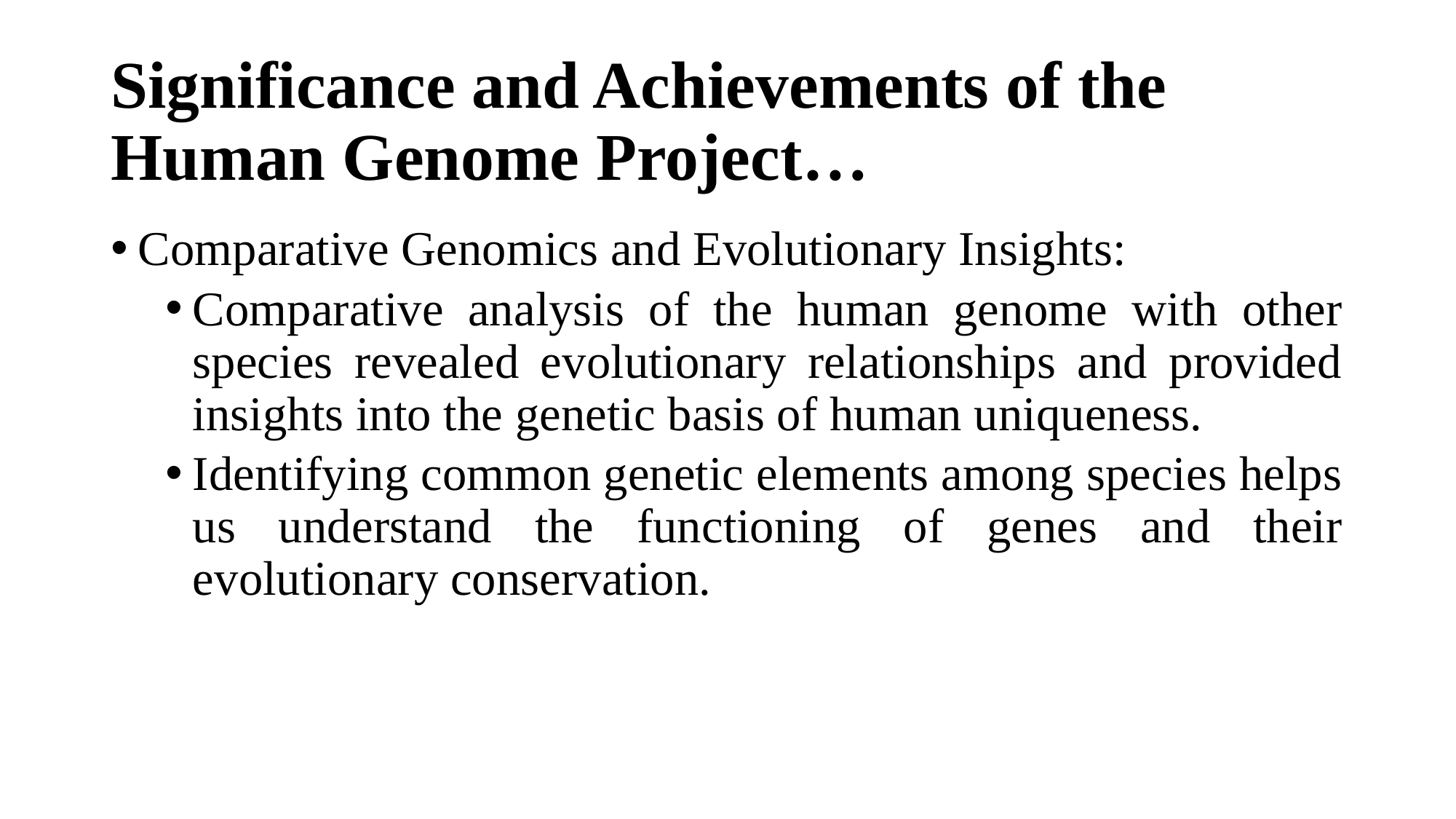

# Significance and Achievements of the Human Genome Project…
Comparative Genomics and Evolutionary Insights:
Comparative analysis of the human genome with other species revealed evolutionary relationships and provided insights into the genetic basis of human uniqueness.
Identifying common genetic elements among species helps us understand the functioning of genes and their evolutionary conservation.